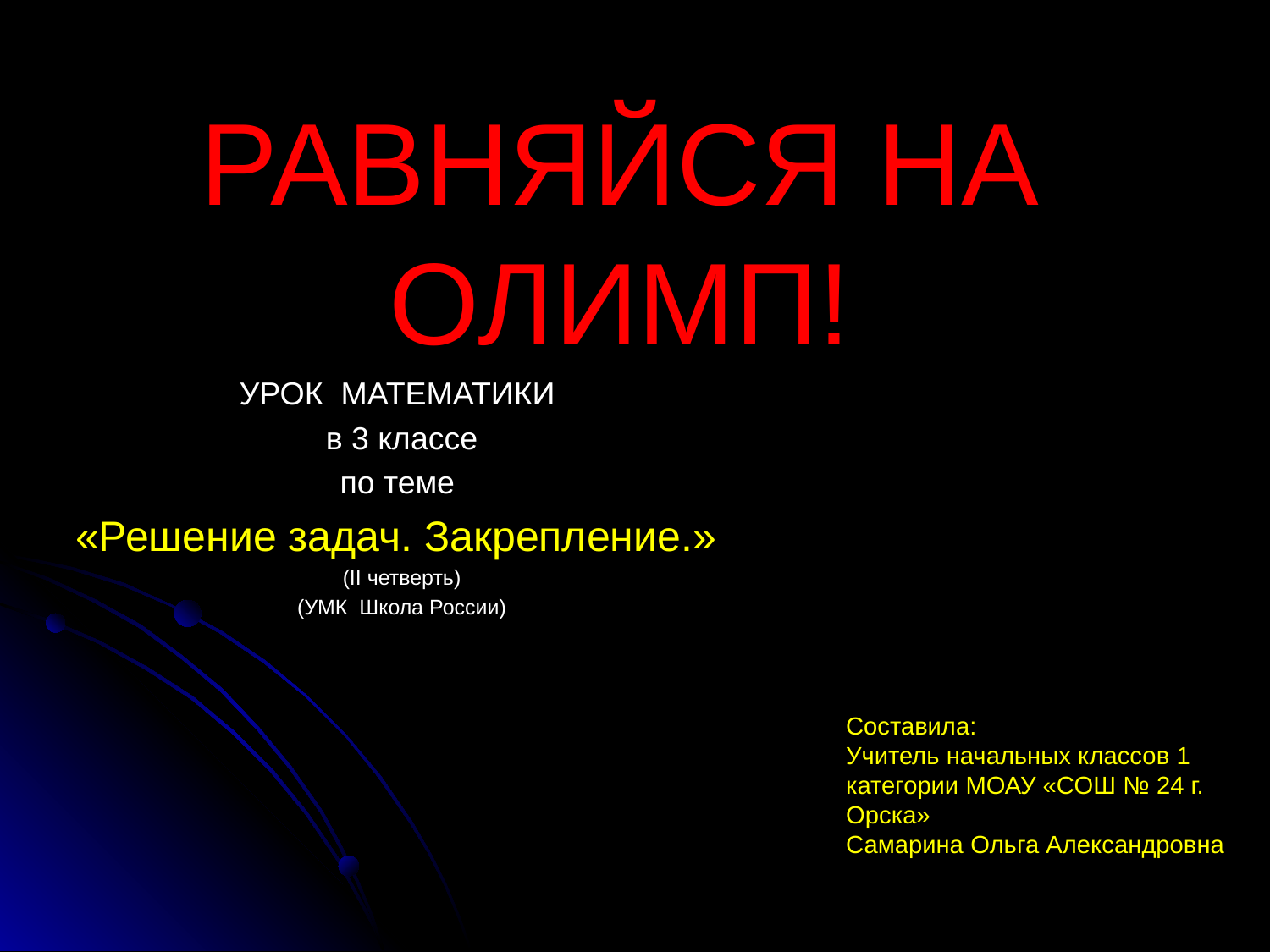

# РАВНЯЙСЯ НА ОЛИМП!
УРОК  МАТЕМАТИКИ
в 3 классе
по теме
«Решение задач. Закрепление.»
(II четверть)
(УМК  Школа России)
Составила:
Учитель начальных классов 1 категории МОАУ «СОШ № 24 г. Орска»
Самарина Ольга Александровна